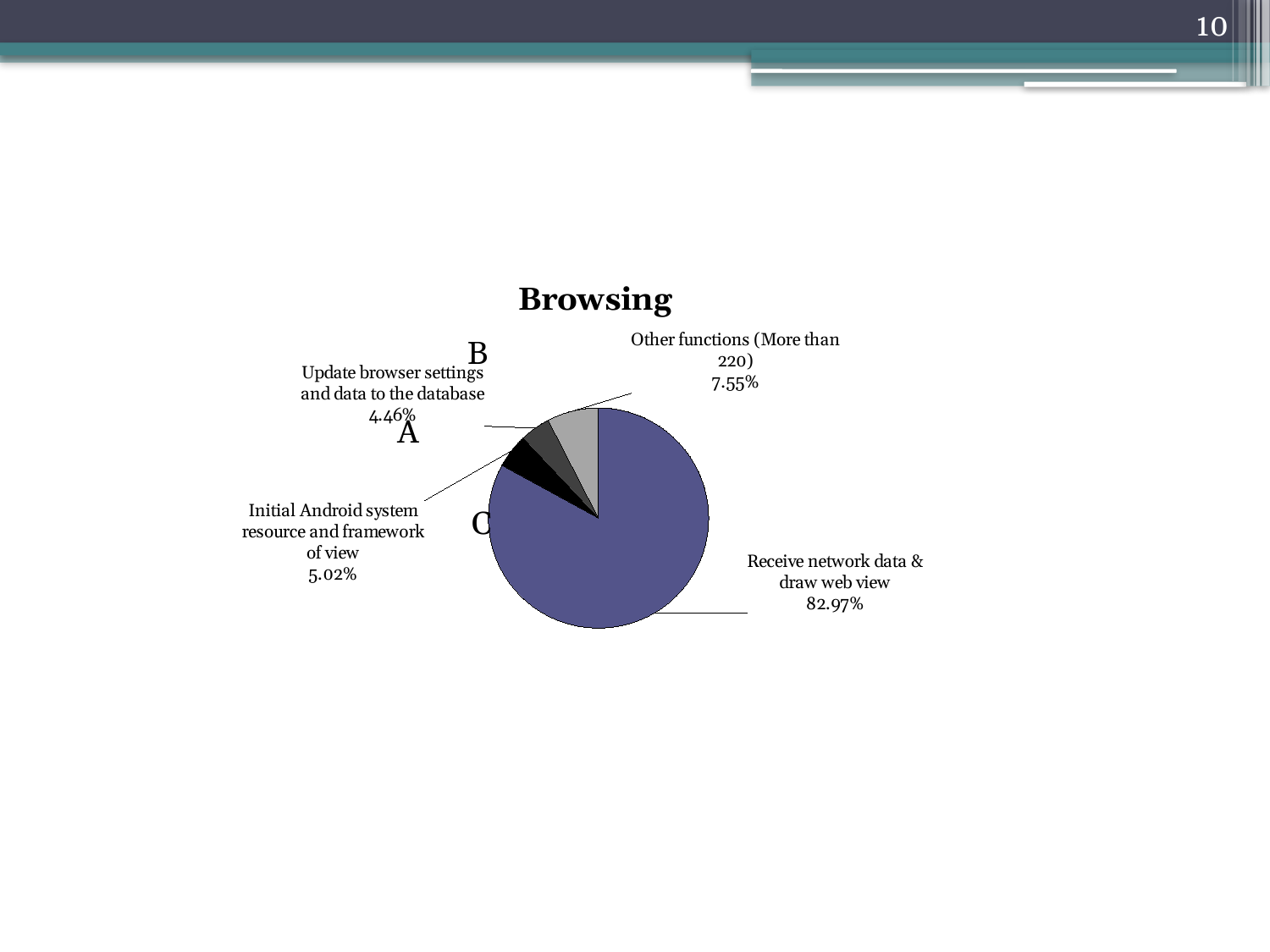

10

### Chart:

| Category | Browsing |
|---|---|
| Receive network data & draw web view | 0.8297 |
| Initial Android system resource and framework of view | 0.0502 |
| Update browser settings and data to database | 0.0446 |
| Other functions (More than 220) | 0.0755 |
B
A
C